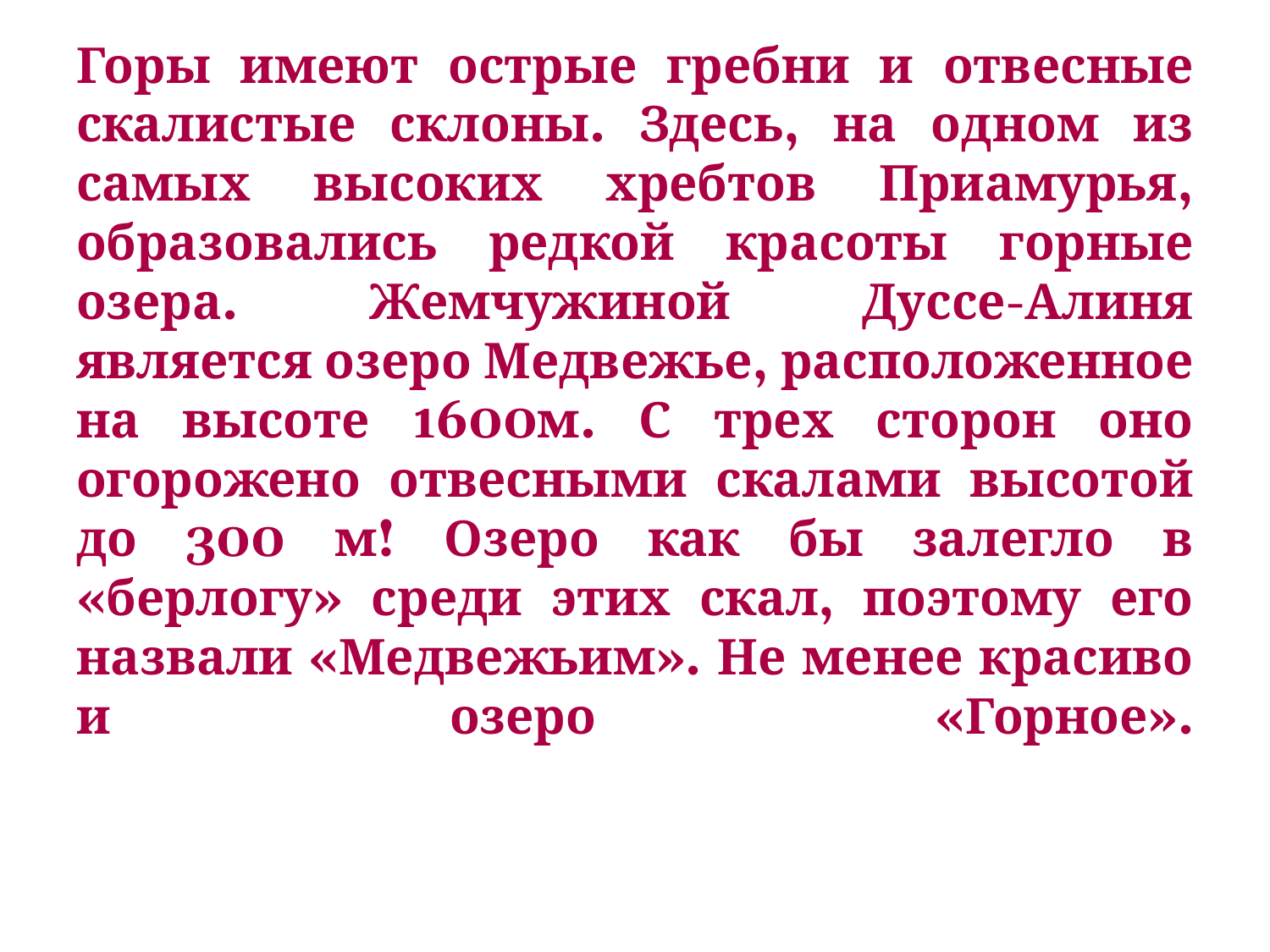

# Горы имеют острые гребни и отвесные скалистые склоны. Здесь, на одном из самых высоких хребтов Приамурья, образовались редкой красоты горные озера. Жемчужиной Дуссе-Алиня является озеро Медвежье, расположенное на высоте 1600м. С трех сторон оно огорожено отвесными скалами высотой до 300 м! Озеро как бы залегло в «берлогу» среди этих скал, поэтому его назвали «Медвежьим». Не менее красиво и озеро «Горное».